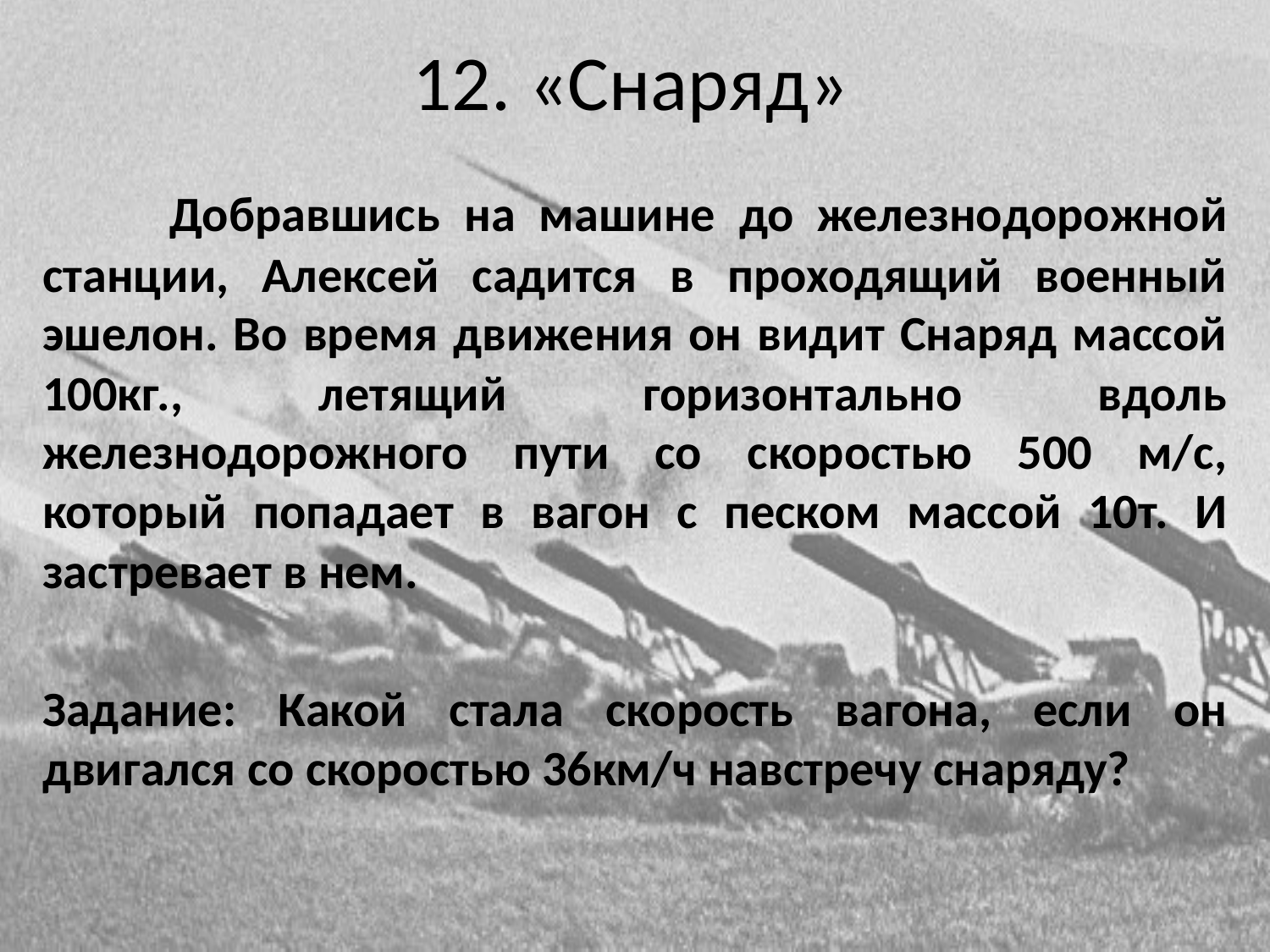

# 12. «Снаряд»
	Добравшись на машине до железнодорожной станции, Алексей садится в проходящий военный эшелон. Во время движения он видит Снаряд массой 100кг., летящий горизонтально вдоль железнодорожного пути со скоростью 500 м/с, который попадает в вагон с песком массой 10т. И застревает в нем.

Задание: Какой стала скорость вагона, если он двигался со скоростью 36км/ч навстречу снаряду?